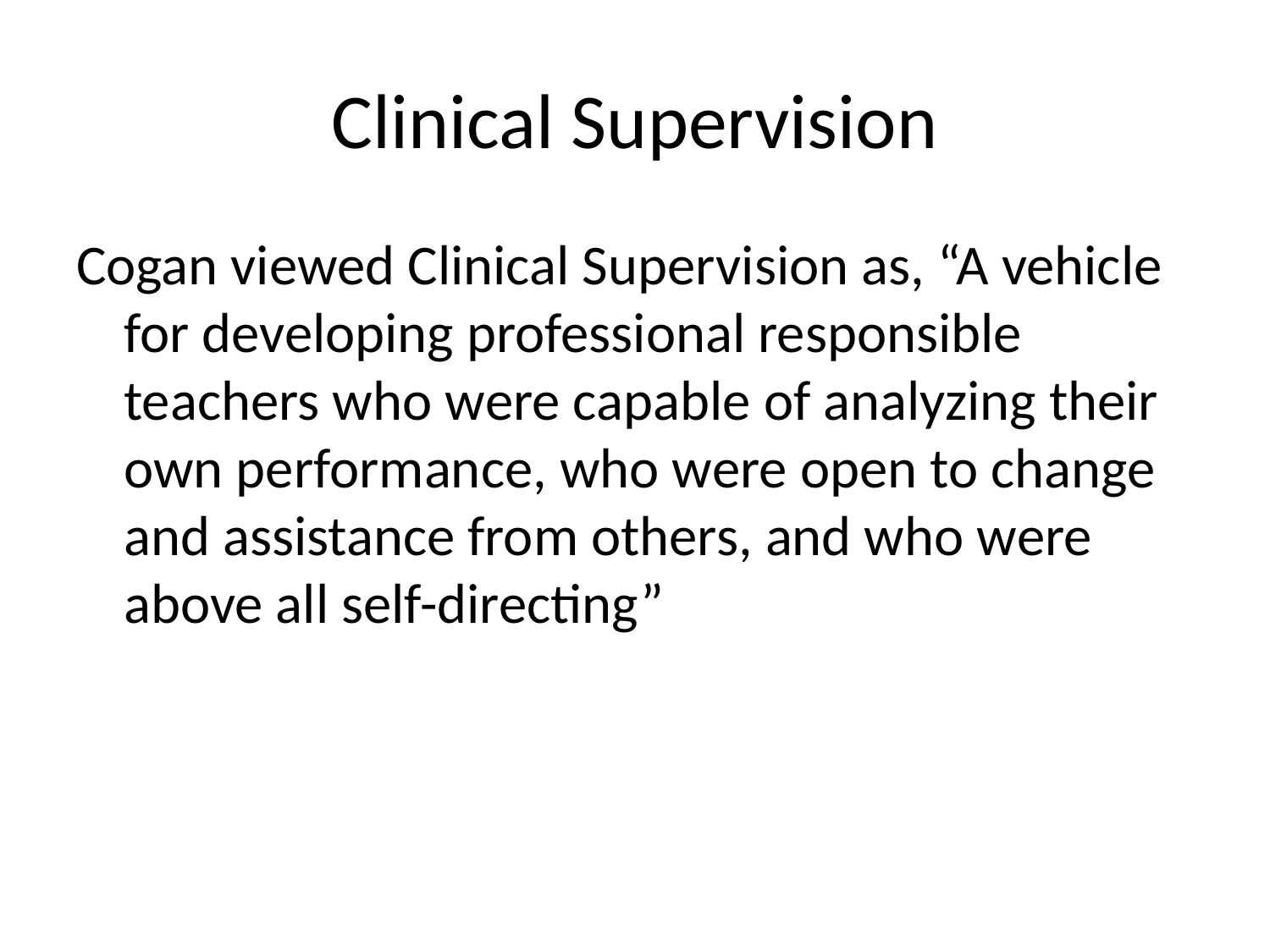

# Clinical Supervision
Cogan viewed Clinical Supervision as, “A vehicle for developing professional responsible teachers who were capable of analyzing their own performance, who were open to change and assistance from others, and who were above all self-directing”